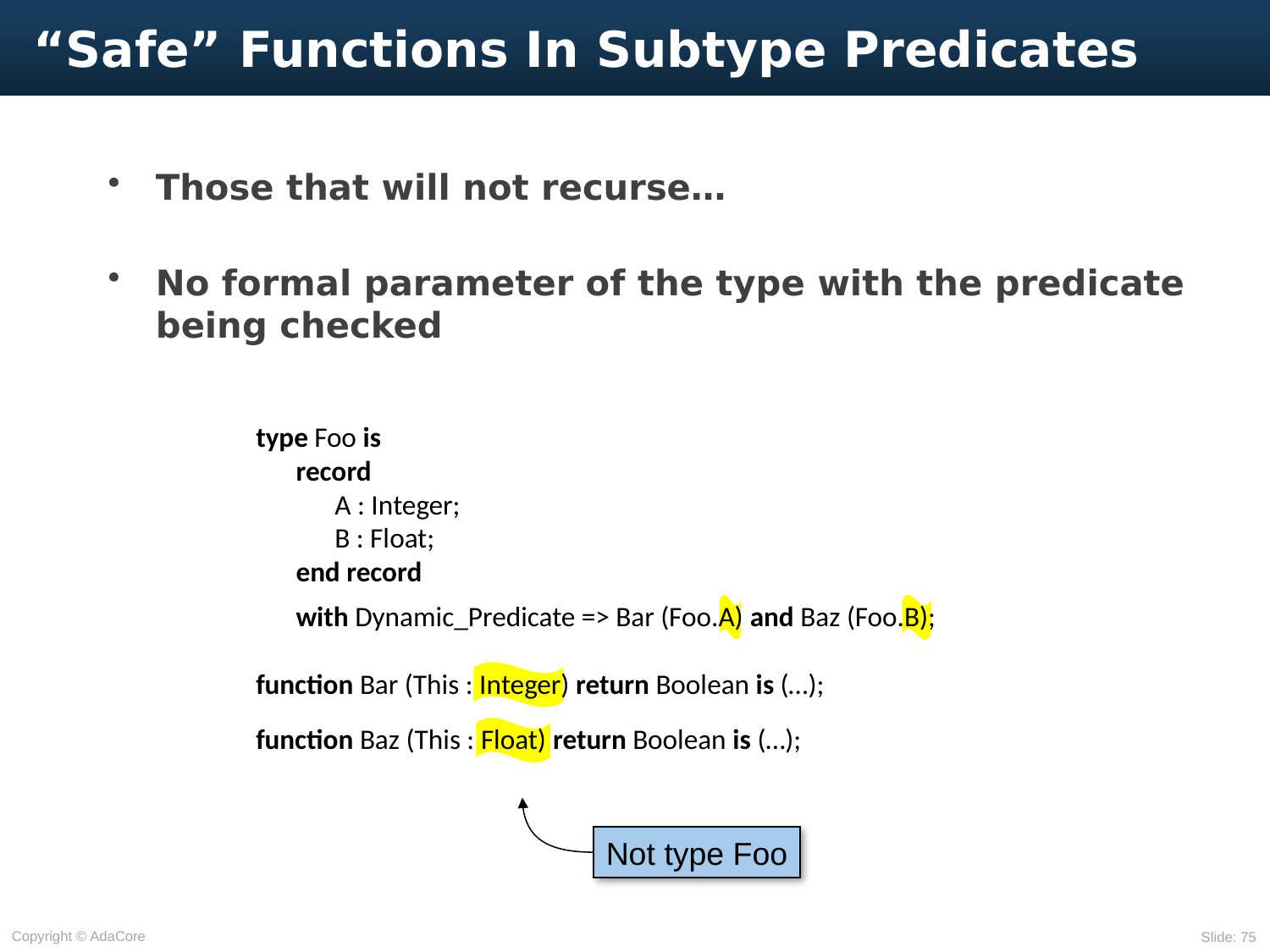

# “Safe” Functions In Subtype Predicates
Those that will not recurse…
No formal parameter of the type with the predicate being checked

type Foo is
	record
		A : Integer;
		B : Float;
	end record
	with Dynamic_Predicate => Bar (Foo.A) and Baz (Foo.B);

function Bar (This : Integer) return Boolean is (…);
function Baz (This : Float) return Boolean is (…);

Not type Foo